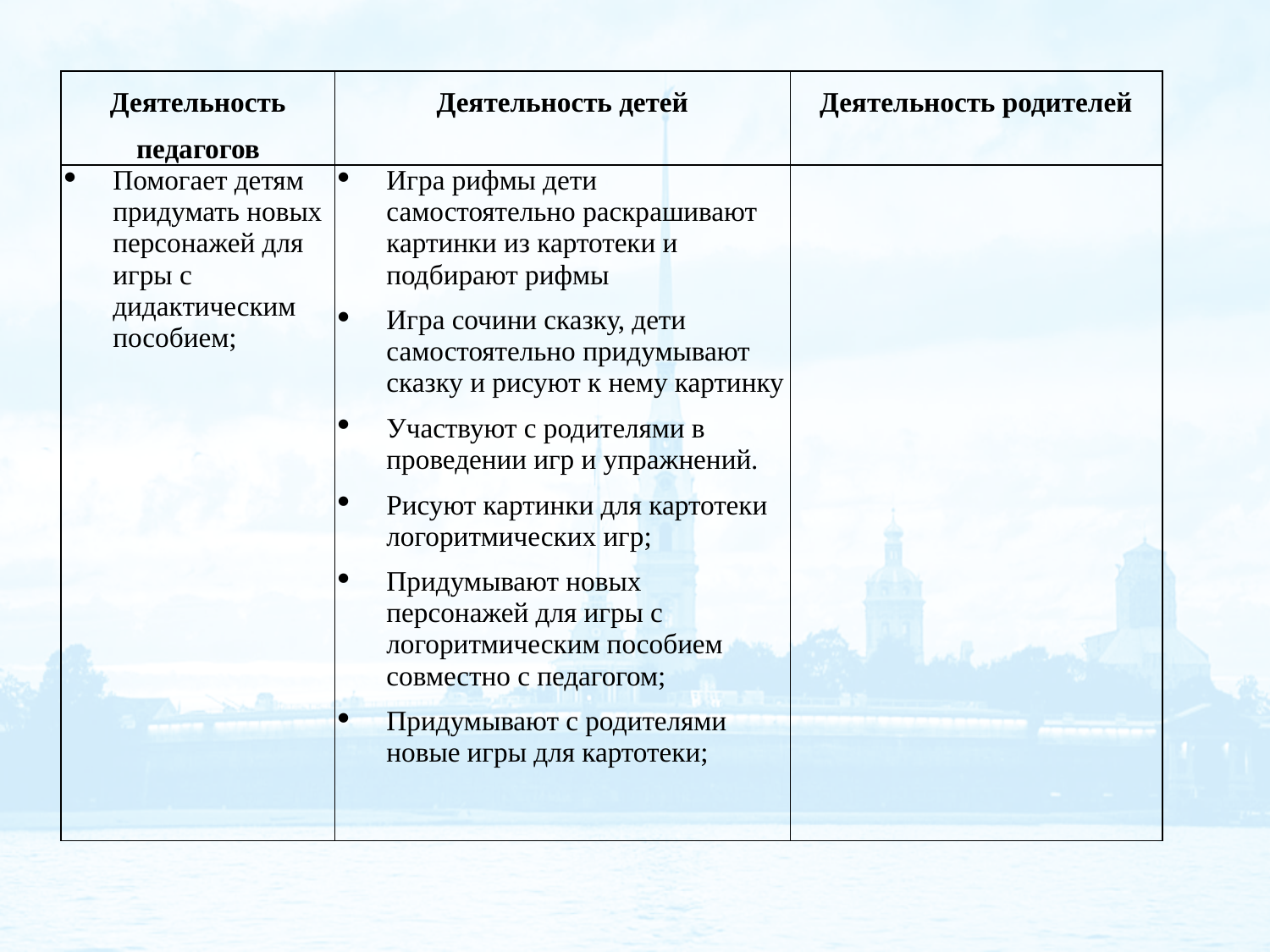

| Деятельность педагогов | Деятельность детей | Деятельность родителей |
| --- | --- | --- |
| Помогает детям придумать новых персонажей для игры с дидактическим пособием; | Игра рифмы дети самостоятельно раскрашивают картинки из картотеки и подбирают рифмы Игра сочини сказку, дети самостоятельно придумывают сказку и рисуют к нему картинку Участвуют с родителями в проведении игр и упражнений. Рисуют картинки для картотеки логоритмических игр; Придумывают новых персонажей для игры с логоритмическим пособием совместно с педагогом; Придумывают с родителями новые игры для картотеки; |  |